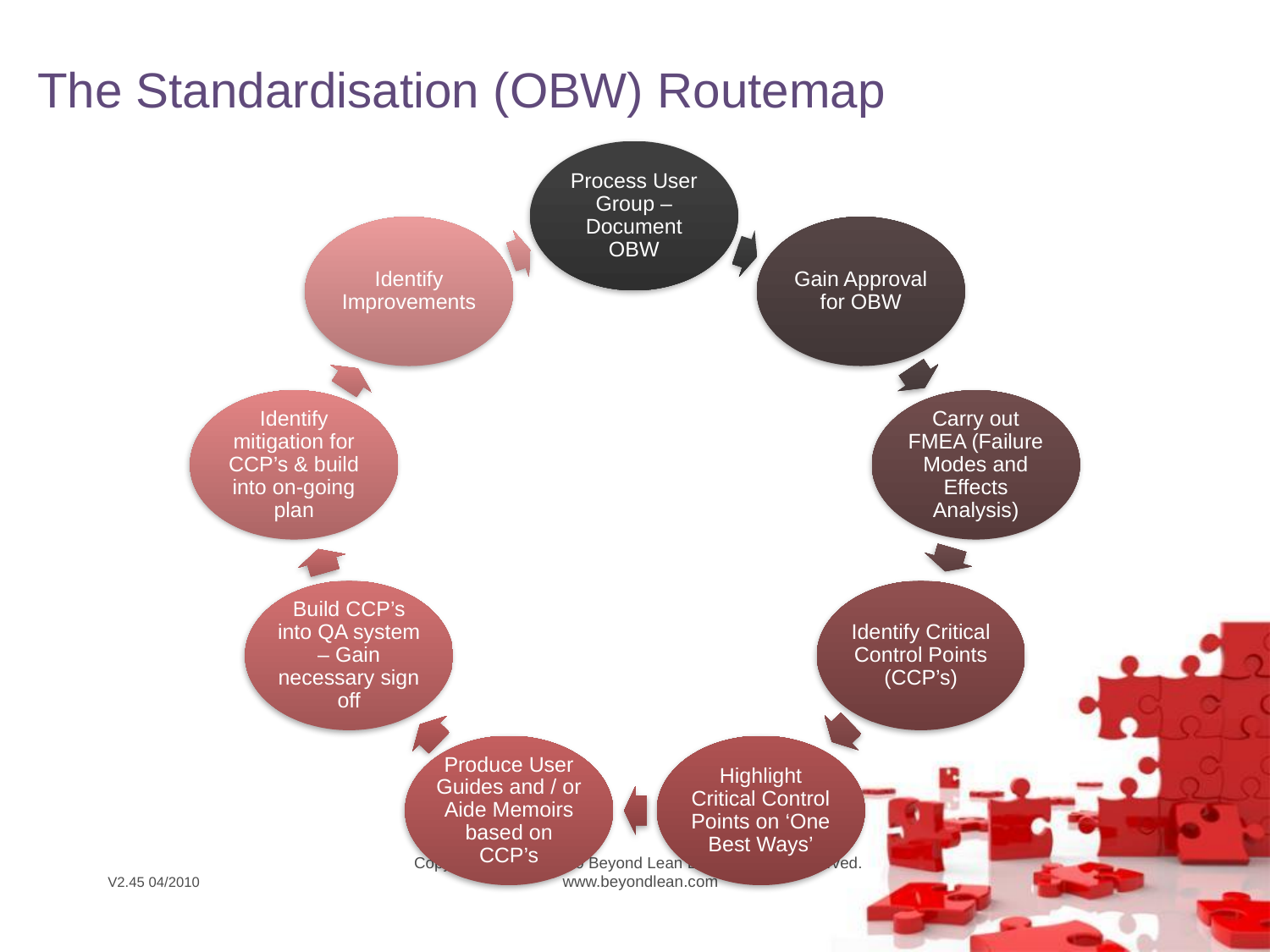

The Standardisation (OBW) Routemap
Process User Group – Document OBW

Gain Approval for OBW

Carry out FMEA (Failure Modes and Effects Analysis)

Identify Critical Control Points (CCP’s)

Highlight Critical Control Points on ‘One Best Ways’

Produce User Guides and / or Aide Memoirs based on CCP’s

Build CCP’s into QA system – Gain necessary sign off

Identify mitigation for CCP’s & build into on-going plan

Identify Improvements